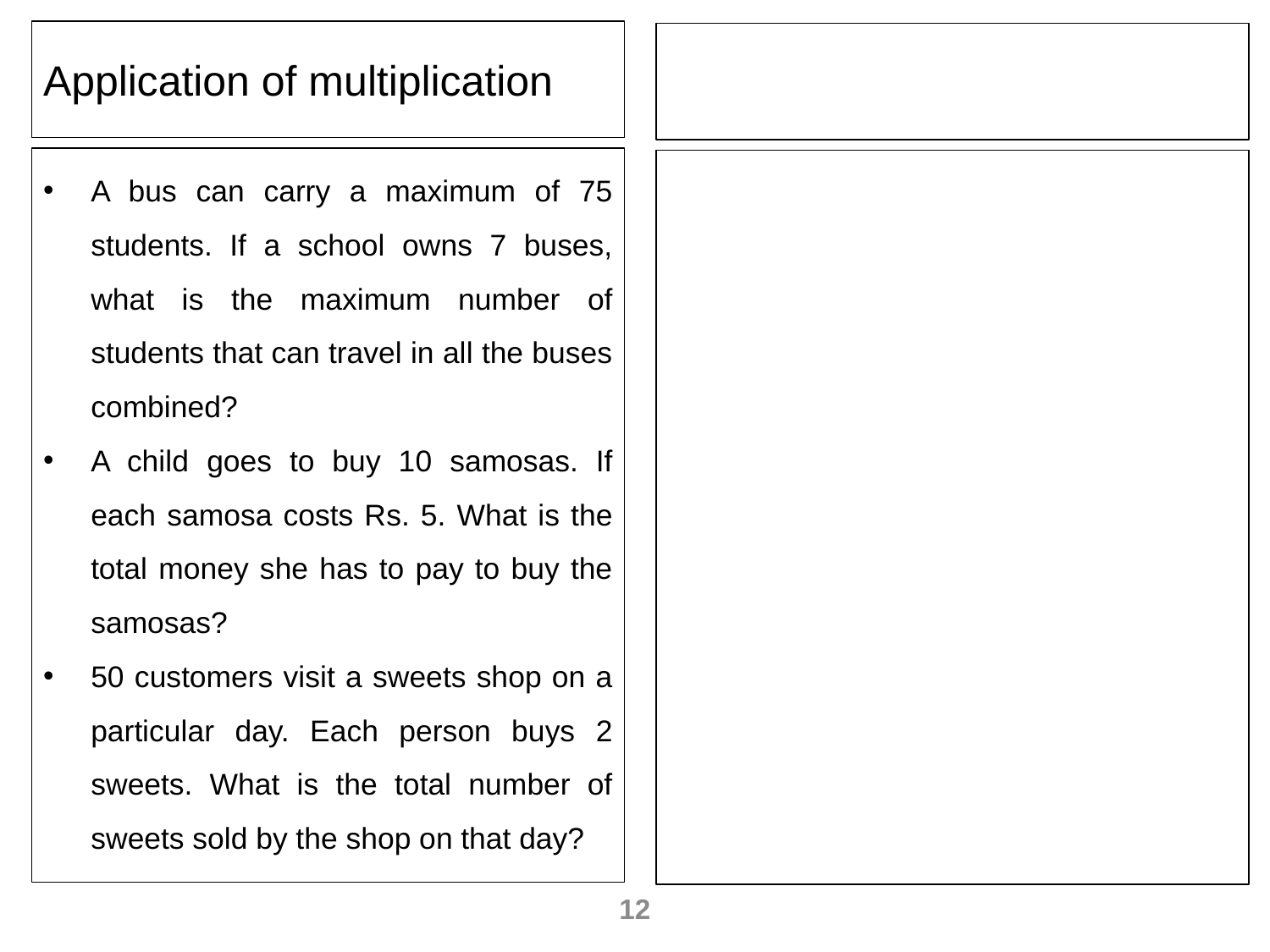

Application of multiplication

A bus can carry a maximum of 75 students. If a school owns 7 buses, what is the maximum number of students that can travel in all the buses combined?
A child goes to buy 10 samosas. If each samosa costs Rs. 5. What is the total money she has to pay to buy the samosas?
50 customers visit a sweets shop on a particular day. Each person buys 2 sweets. What is the total number of sweets sold by the shop on that day?

12